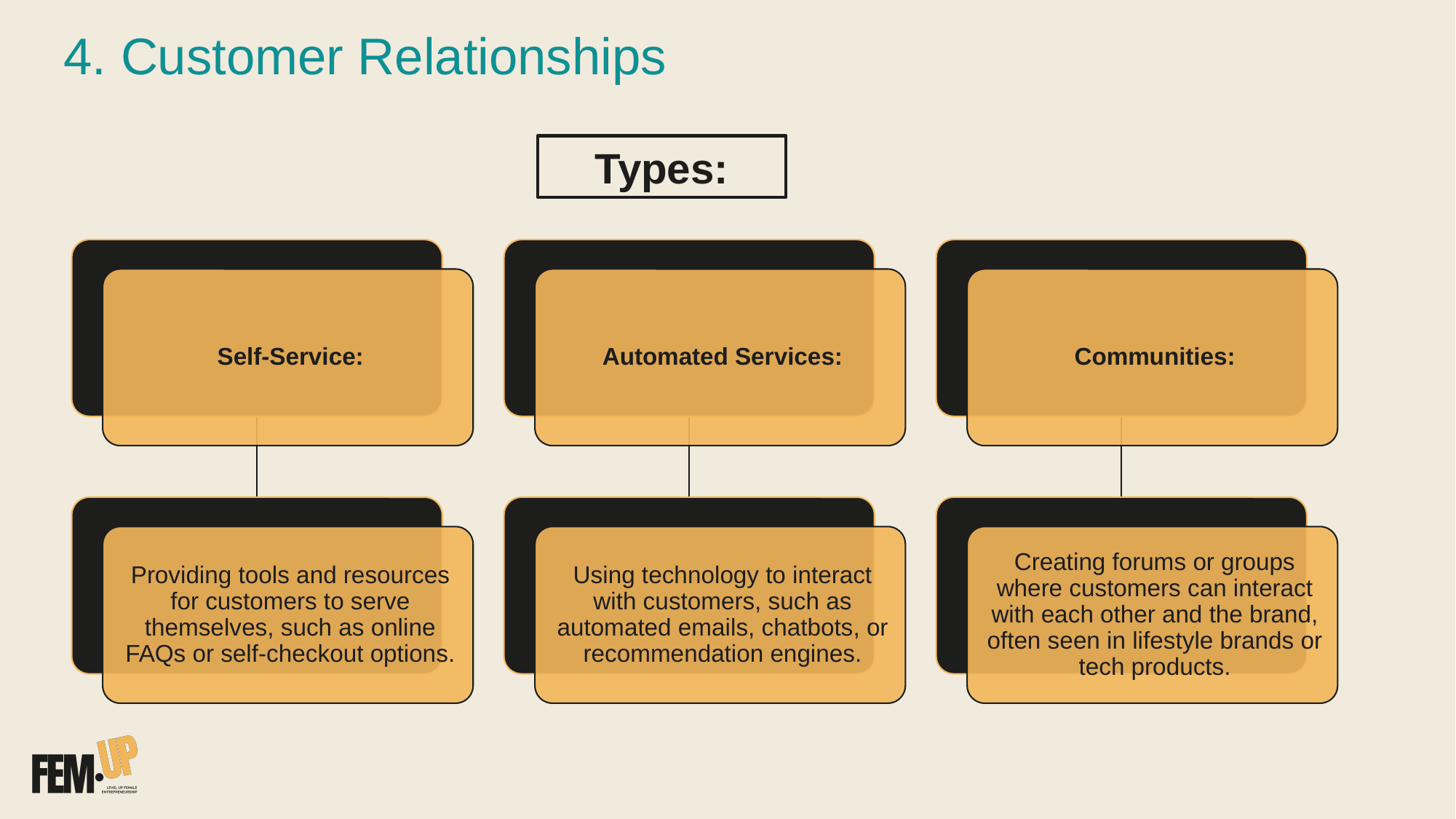

# 4. Customer Relationships
Types:
Self-Service:
Providing tools and resources for customers to serve themselves, such as online FAQs or self-checkout options.
Automated Services:
Using technology to interact with customers, such as automated emails, chatbots, or recommendation engines.
Communities:
Creating forums or groups where customers can interact with each other and the brand, often seen in lifestyle brands or tech products.